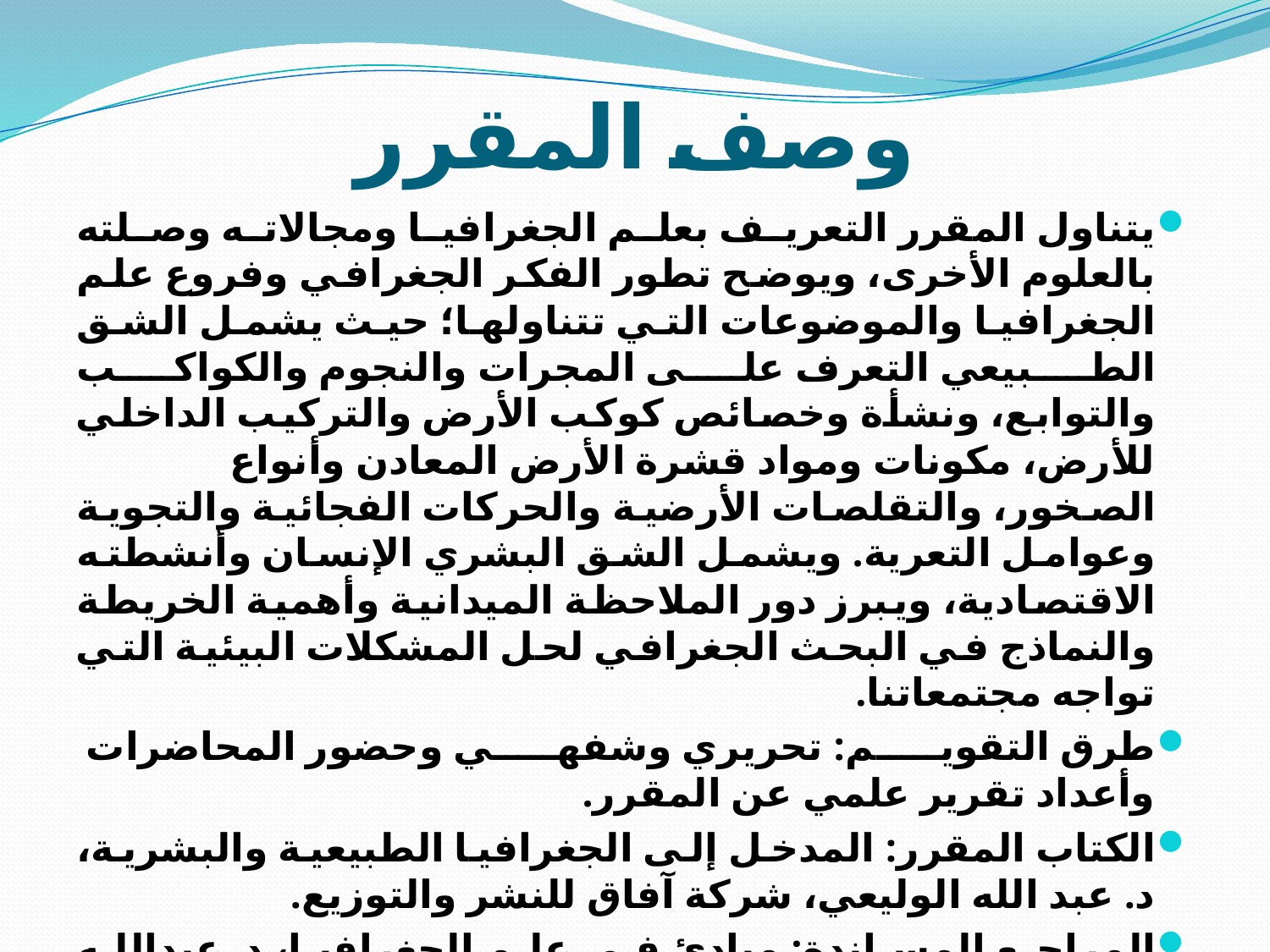

# وصف المقرر
يتناول المقرر التعريف بعلم الجغرافيا ومجالاته وصلته بالعلوم الأخرى، ويوضح تطور الفكر الجغرافي وفروع علم الجغرافيا والموضوعات التي تتناولها؛ حيث يشمل الشق الطبيعي التعرف على المجرات والنجوم والكواكب والتوابع، ونشأة وخصائص كوكب الأرض والتركيب الداخلي للأرض، مكونات ومواد قشرة الأرض المعادن وأنواع الصخور، والتقلصات الأرضية والحركات الفجائية والتجوية وعوامل التعرية. ويشمل الشق البشري الإنسان وأنشطته الاقتصادية، ويبرز دور الملاحظة الميدانية وأهمية الخريطة والنماذج في البحث الجغرافي لحل المشكلات البيئية التي تواجه مجتمعاتنا.
طرق التقويم: تحريري وشفهي وحضور المحاضرات  وأعداد تقرير علمي عن المقرر.
الكتاب المقرر: المدخل إلى الجغرافيا الطبيعية والبشرية، د. عبد الله الوليعي، شركة آفاق للنشر والتوزيع.
المراجع المساندة: مبادئ في علم الجغرافيا، د. عبدالله محمد النغيمشي، دار بن حزم للنشر والتوزيع– المدخل إلى علم الجغرافيا، محمد محمود محمدين، دار المريخ
درجات التقويم:  20% اختبار أول- 20% اختبار ثان- 10% حضور- 10% التقرير العلمي- 40% الاختبار النهائي.